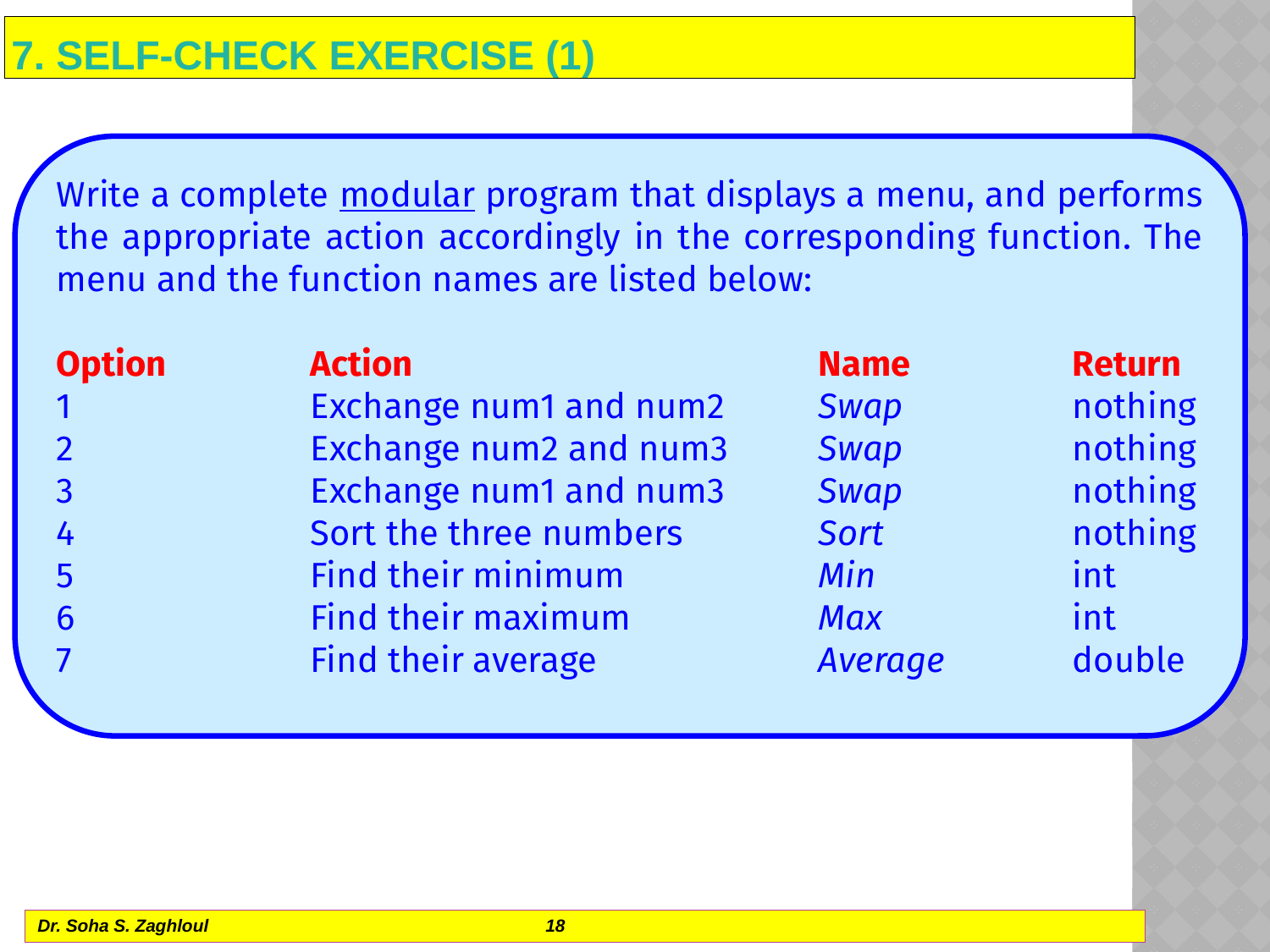

# 7. self-check Exercise (1)

Write a complete modular program that displays a menu, and performs the appropriate action accordingly in the corresponding function. The menu and the function names are listed below:

Option		Action				Name		Return
1		Exchange num1 and num2	Swap 		nothing
2		Exchange num2 and num3	Swap		nothing
3		Exchange num1 and num3	Swap		nothing
4		Sort the three numbers		Sort		nothing
5		Find their minimum		Min		int
6		Find their maximum		Max		int
7		Find their average		Average		double
Dr. Soha S. Zaghloul			18